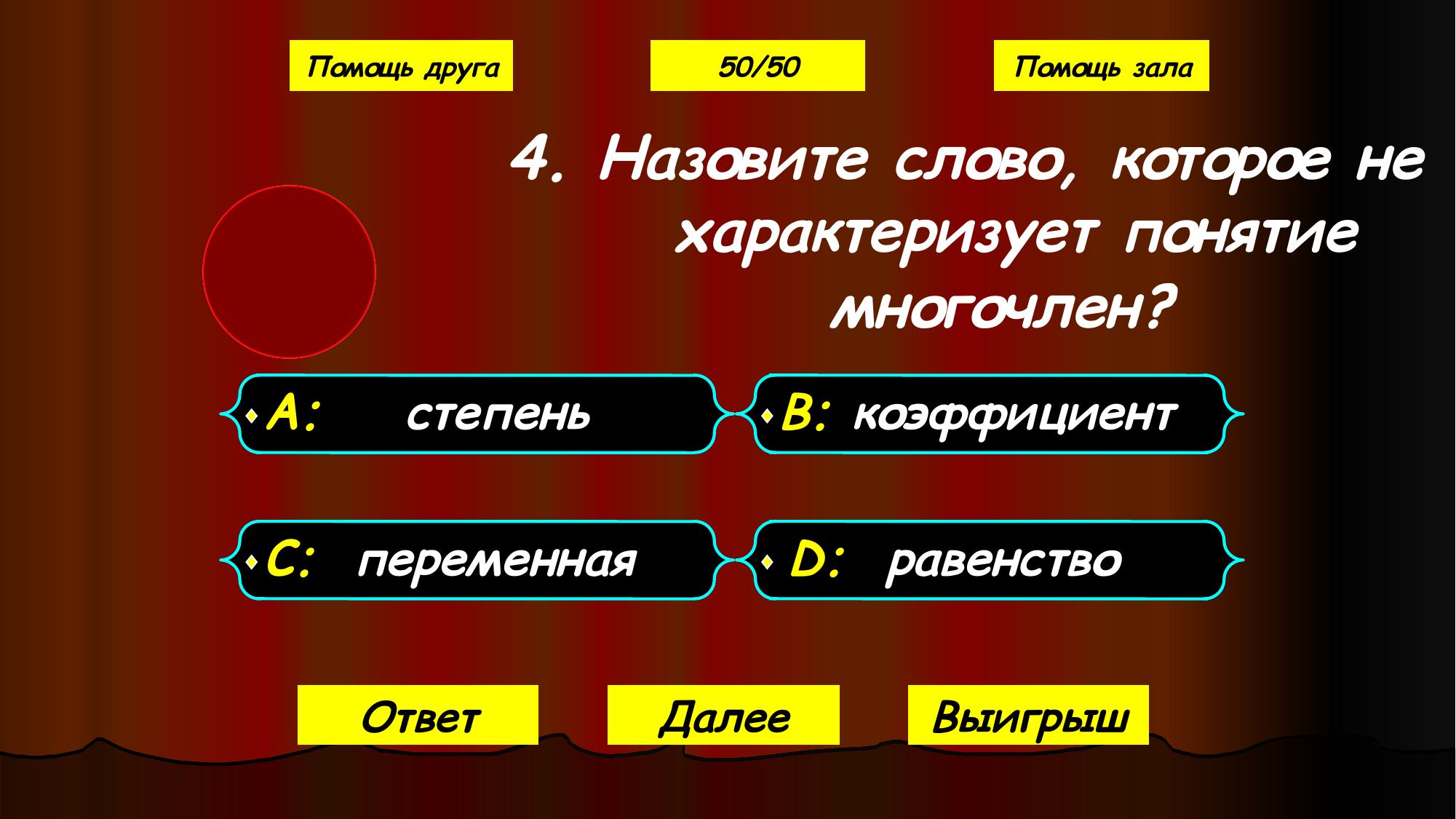

Помощь друга
50/50
Помощь зала
4. Назовите слово, которое не характеризует понятие многочлен?

А:    степень
В: коэффициент

С:      переменная

D:  равенство

Ответ
Далее
Выигрыш